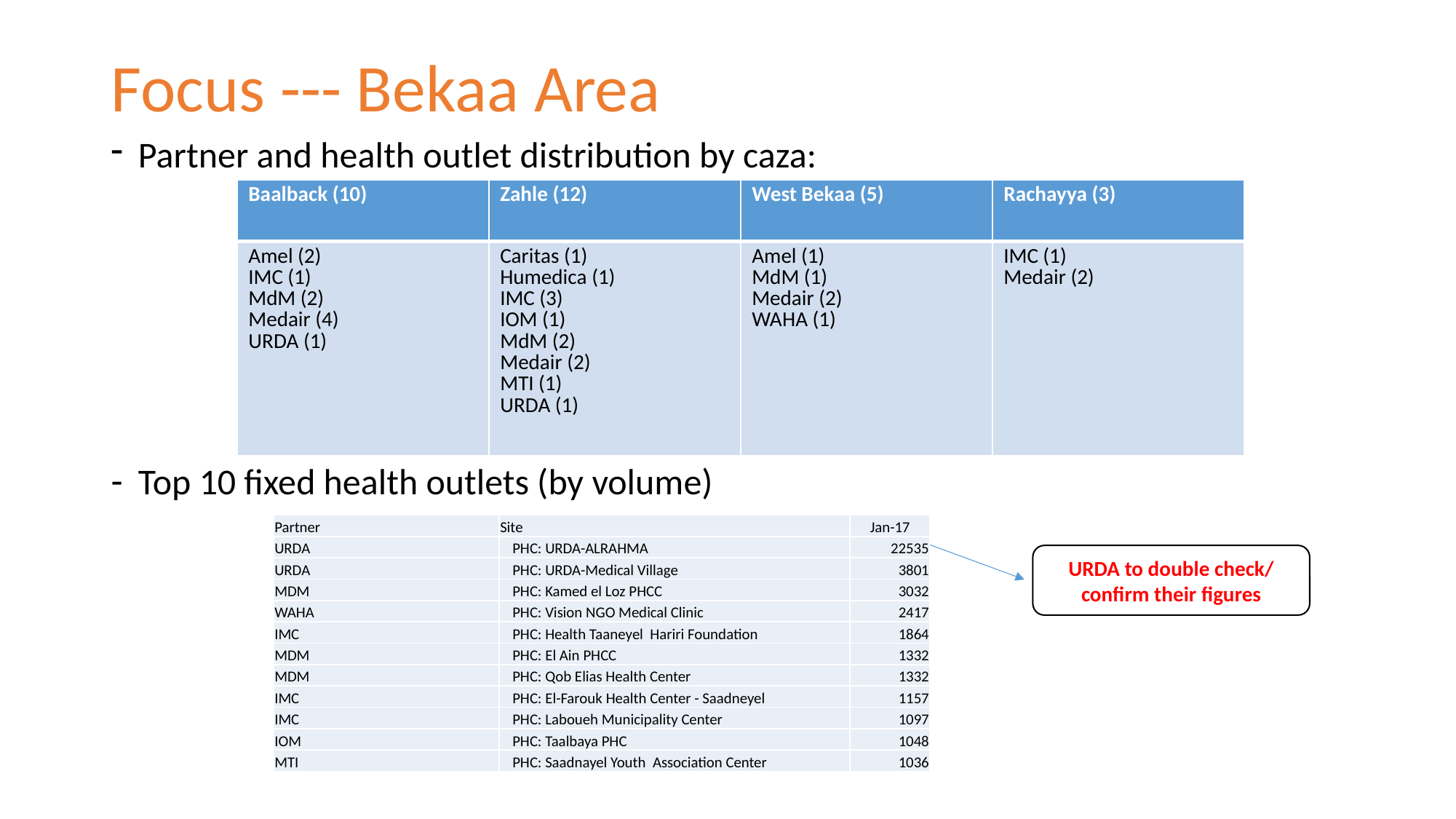

# Focus --- Bekaa Area
Partner and health outlet distribution by caza:

Top 10 fixed health outlets (by volume)

| Baalback (10) | Zahle (12) | West Bekaa (5) | Rachayya (3) |
| --- | --- | --- | --- |
| Amel (2) IMC (1) MdM (2) Medair (4) URDA (1) | Caritas (1) Humedica (1) IMC (3) IOM (1) MdM (2) Medair (2) MTI (1) URDA (1) | Amel (1) MdM (1) Medair (2) WAHA (1) | IMC (1) Medair (2) |
| Partner | Site | Jan-17 |
| --- | --- | --- |
| URDA | PHC: URDA-ALRAHMA | 22535 |
| URDA | PHC: URDA-Medical Village | 3801 |
| MDM | PHC: Kamed el Loz PHCC | 3032 |
| WAHA | PHC: Vision NGO Medical Clinic | 2417 |
| IMC | PHC: Health Taaneyel Hariri Foundation | 1864 |
| MDM | PHC: El Ain PHCC | 1332 |
| MDM | PHC: Qob Elias Health Center | 1332 |
| IMC | PHC: El-Farouk Health Center - Saadneyel | 1157 |
| IMC | PHC: Laboueh Municipality Center | 1097 |
| IOM | PHC: Taalbaya PHC | 1048 |
| MTI | PHC: Saadnayel Youth Association Center | 1036 |
URDA to double check/ confirm their figures